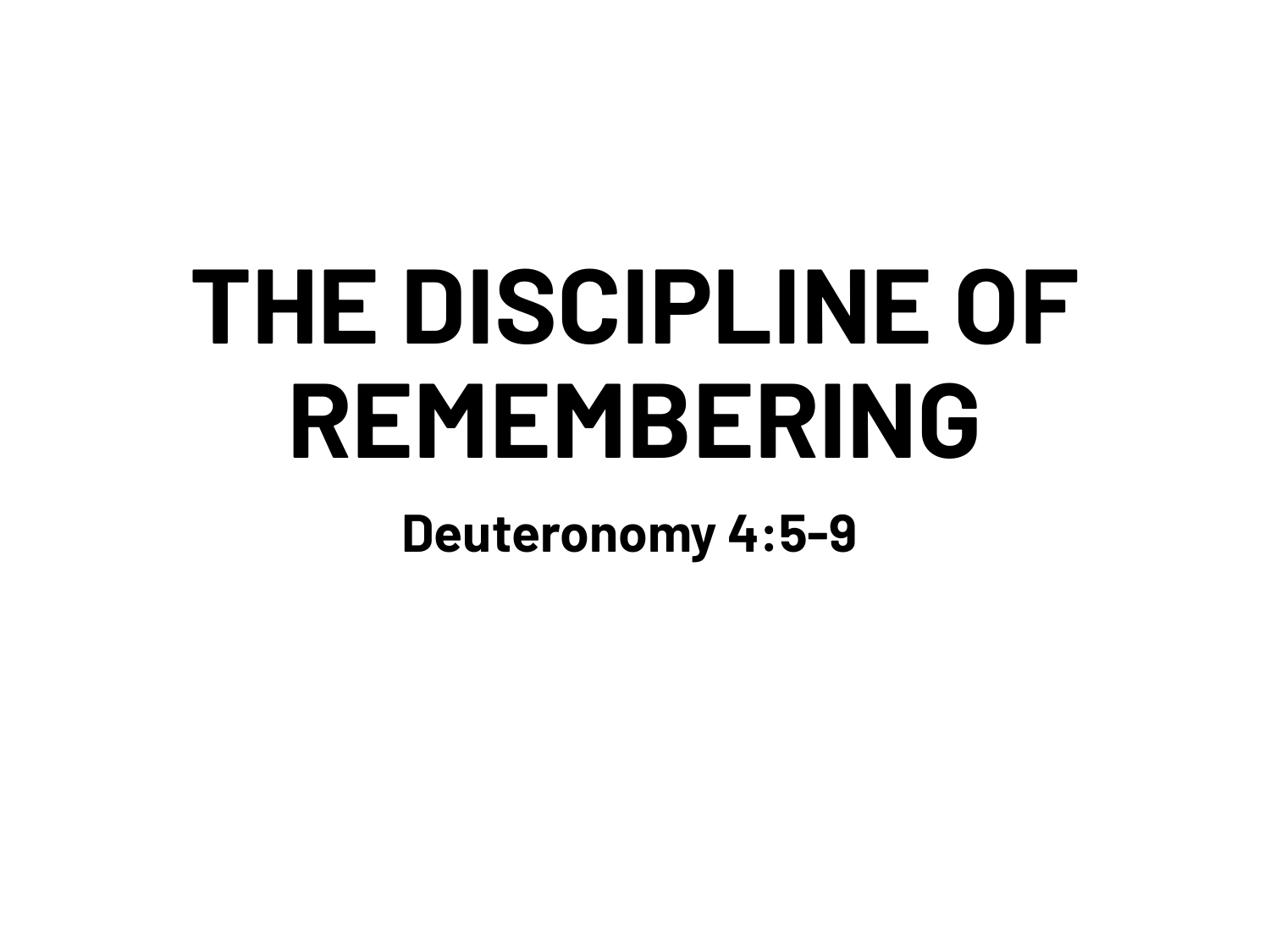

# THE DISCIPLINE OF REMEMBERING
Deuteronomy 4:5-9